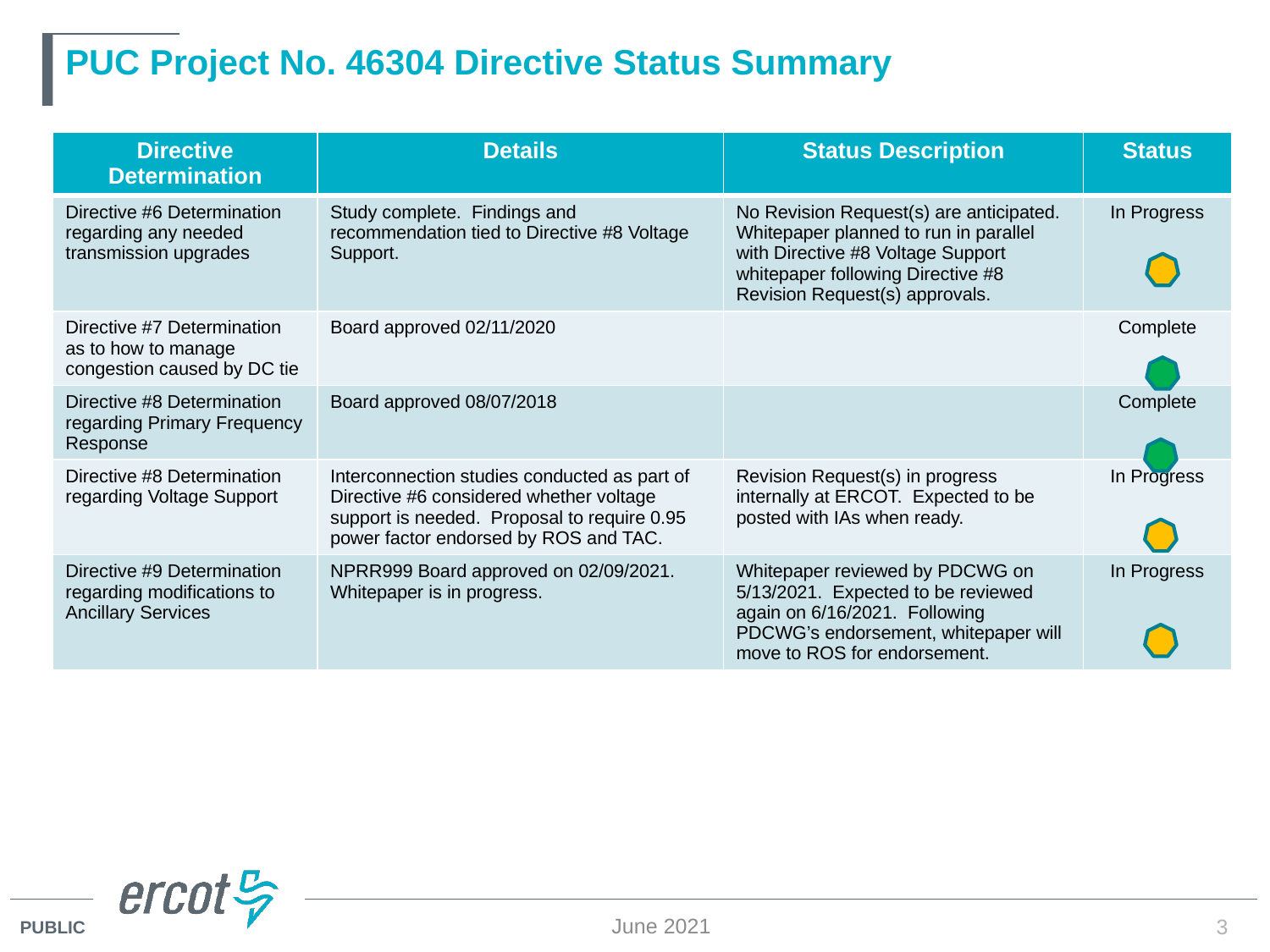

# PUC Project No. 46304 Directive Status Summary
| Directive Determination | Details | Status Description | Status |
| --- | --- | --- | --- |
| Directive #6 Determination regarding any needed transmission upgrades | Study complete. Findings and recommendation tied to Directive #8 Voltage Support. | No Revision Request(s) are anticipated. Whitepaper planned to run in parallel with Directive #8 Voltage Support whitepaper following Directive #8 Revision Request(s) approvals. | In Progress |
| Directive #7 Determination as to how to manage congestion caused by DC tie | Board approved 02/11/2020 |  | Complete |
| Directive #8 Determination regarding Primary Frequency Response | Board approved 08/07/2018 |  | Complete |
| Directive #8 Determination regarding Voltage Support | Interconnection studies conducted as part of Directive #6 considered whether voltage support is needed. Proposal to require 0.95 power factor endorsed by ROS and TAC. | Revision Request(s) in progress internally at ERCOT. Expected to be posted with IAs when ready. | In Progress |
| Directive #9 Determination regarding modifications to Ancillary Services | NPRR999 Board approved on 02/09/2021. Whitepaper is in progress. | Whitepaper reviewed by PDCWG on 5/13/2021. Expected to be reviewed again on 6/16/2021. Following PDCWG’s endorsement, whitepaper will move to ROS for endorsement. | In Progress |

June 2021
3